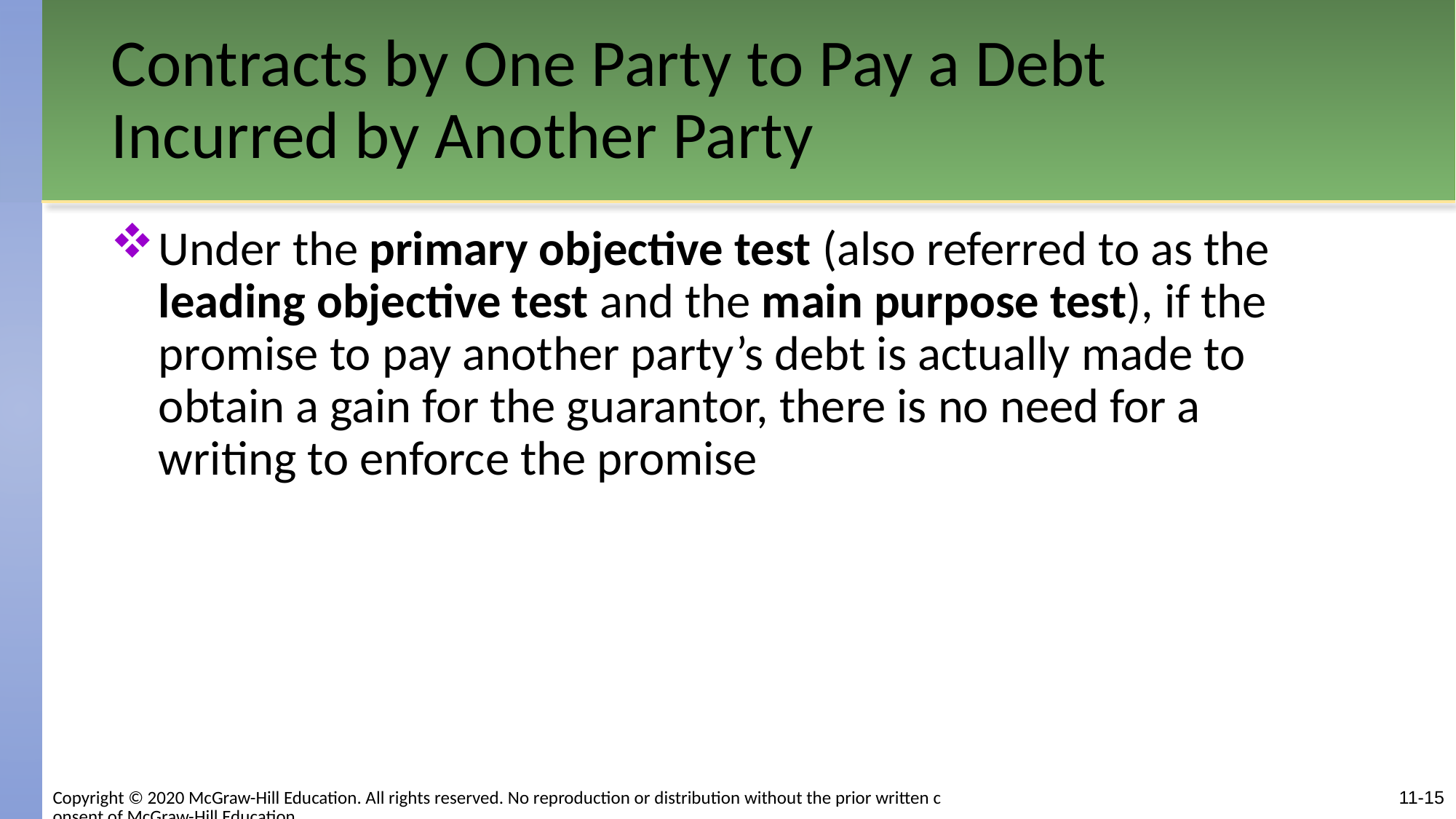

# Contracts by One Party to Pay a Debt Incurred by Another Party
Under the primary objective test (also referred to as the leading objective test and the main purpose test), if the promise to pay another party’s debt is actually made to obtain a gain for the guarantor, there is no need for a writing to enforce the promise

Copyright © 2020 McGraw-Hill Education. All rights reserved. No reproduction or distribution without the prior written consent of McGraw-Hill Education.
11-15